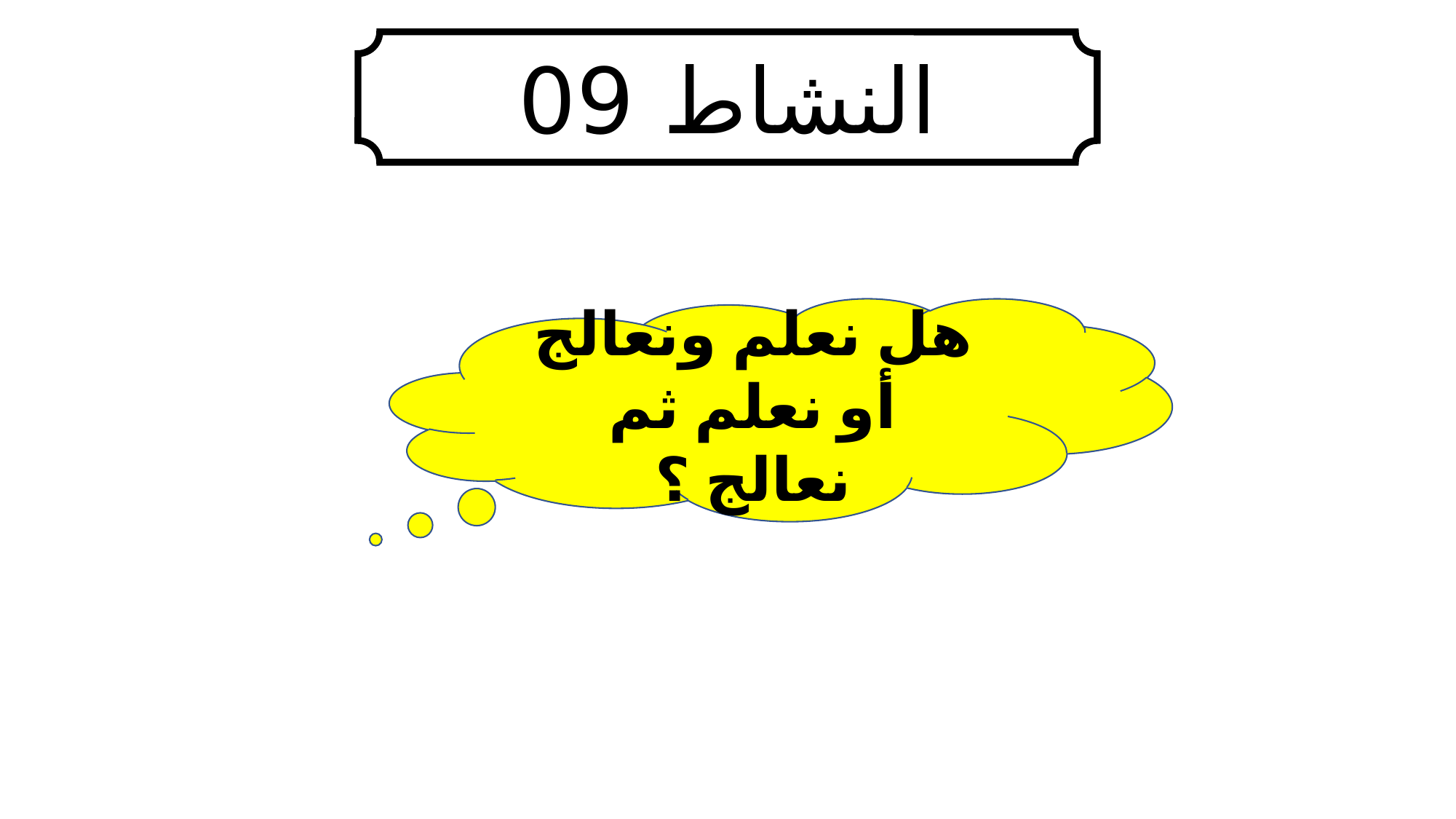

النشاط 09
هل نعلم ونعالج أو نعلم ثم نعالج ؟